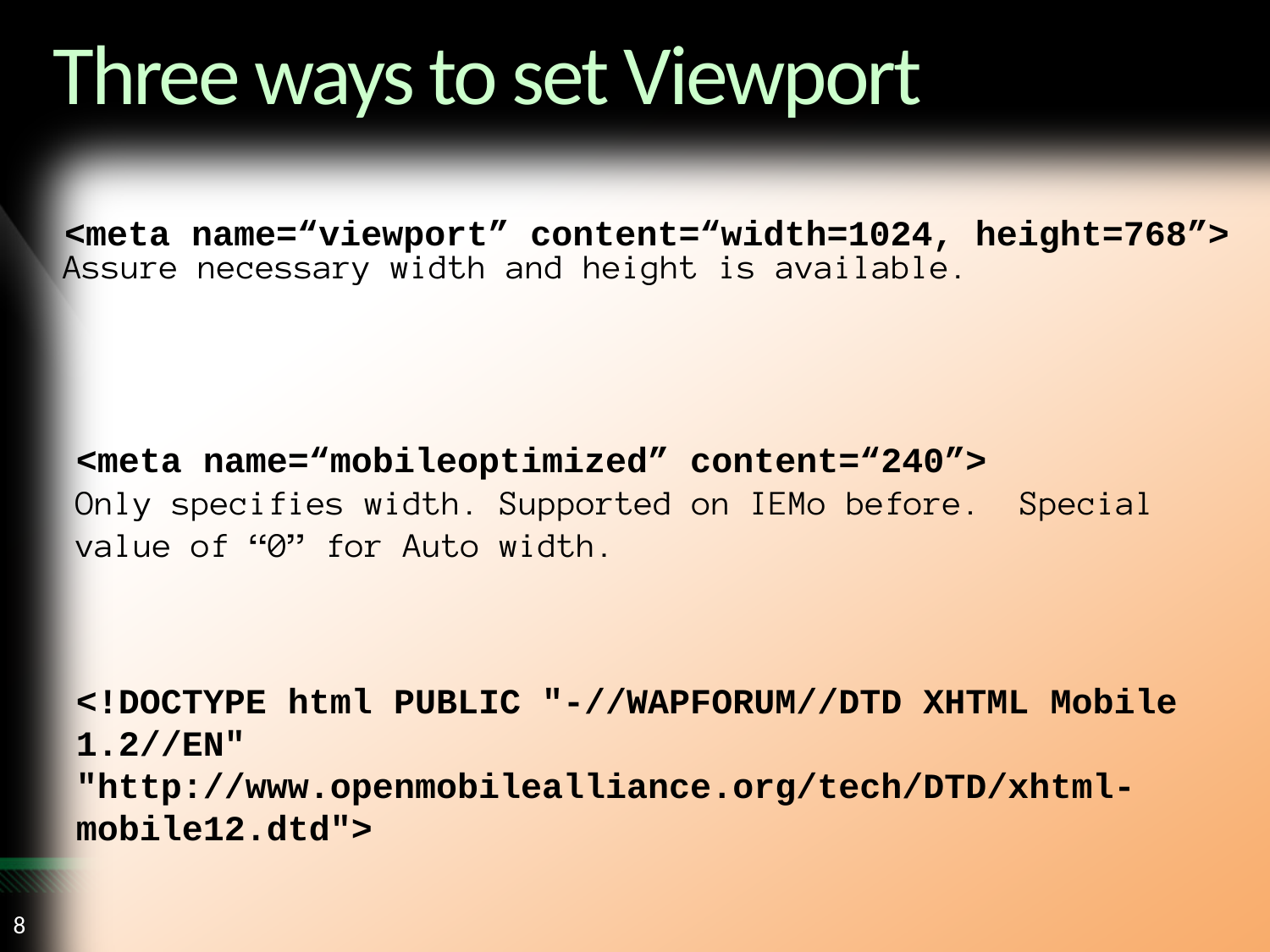

# Three ways to set Viewport
<meta name=“viewport” content=“width=1024, height=768”>
Assure necessary width and height is available.

<meta name=“mobileoptimized” content=“240”>
Only specifies width. Supported on IEMo before.  Special value of “0” for Auto width.

<!DOCTYPE html PUBLIC "-//WAPFORUM//DTD XHTML Mobile 1.2//EN" "http://www.openmobilealliance.org/tech/DTD/xhtml-mobile12.dtd">